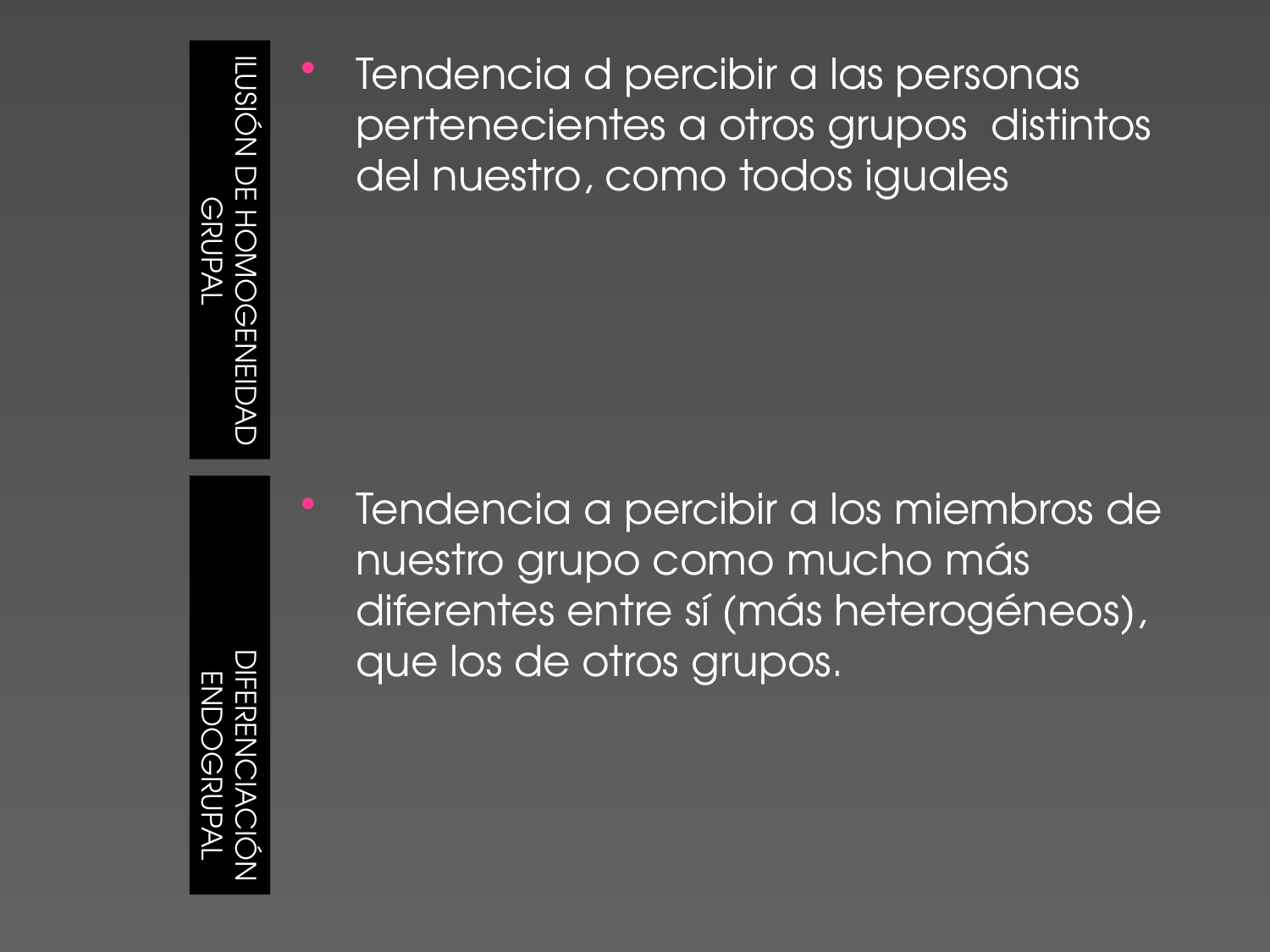

ILUSIÓN DE HOMOGENEIDAD GRUPAL
Tendencia d percibir a las personas pertenecientes a otros grupos  distintos del nuestro, como todos iguales
DIFERENCIACIÓN ENDOGRUPAL
Tendencia a percibir a los miembros de nuestro grupo como mucho más diferentes entre sí (más heterogéneos), que los de otros grupos.